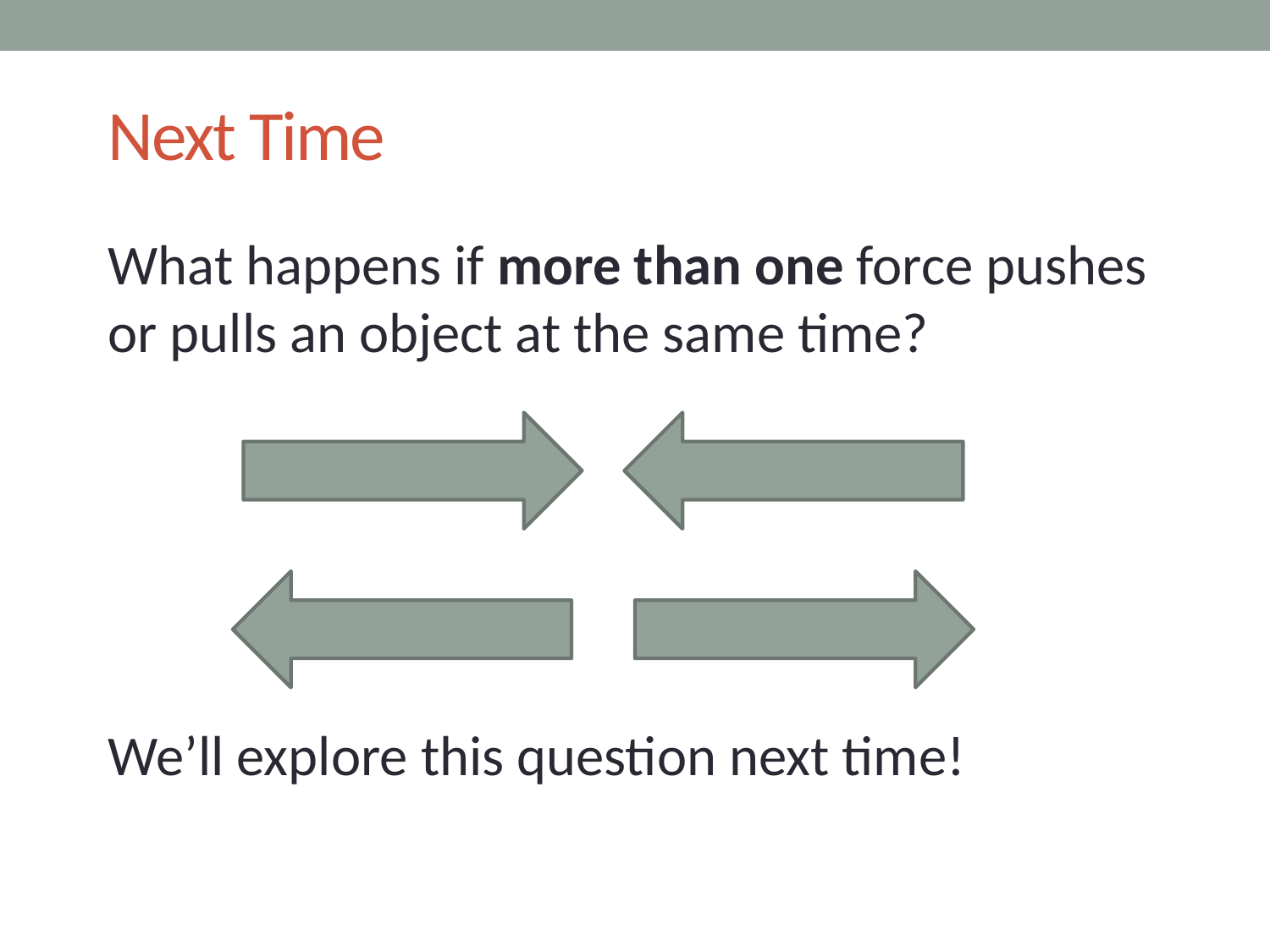

# Next Time
What happens if more than one force pushes or pulls an object at the same time?

We’ll explore this question next time!